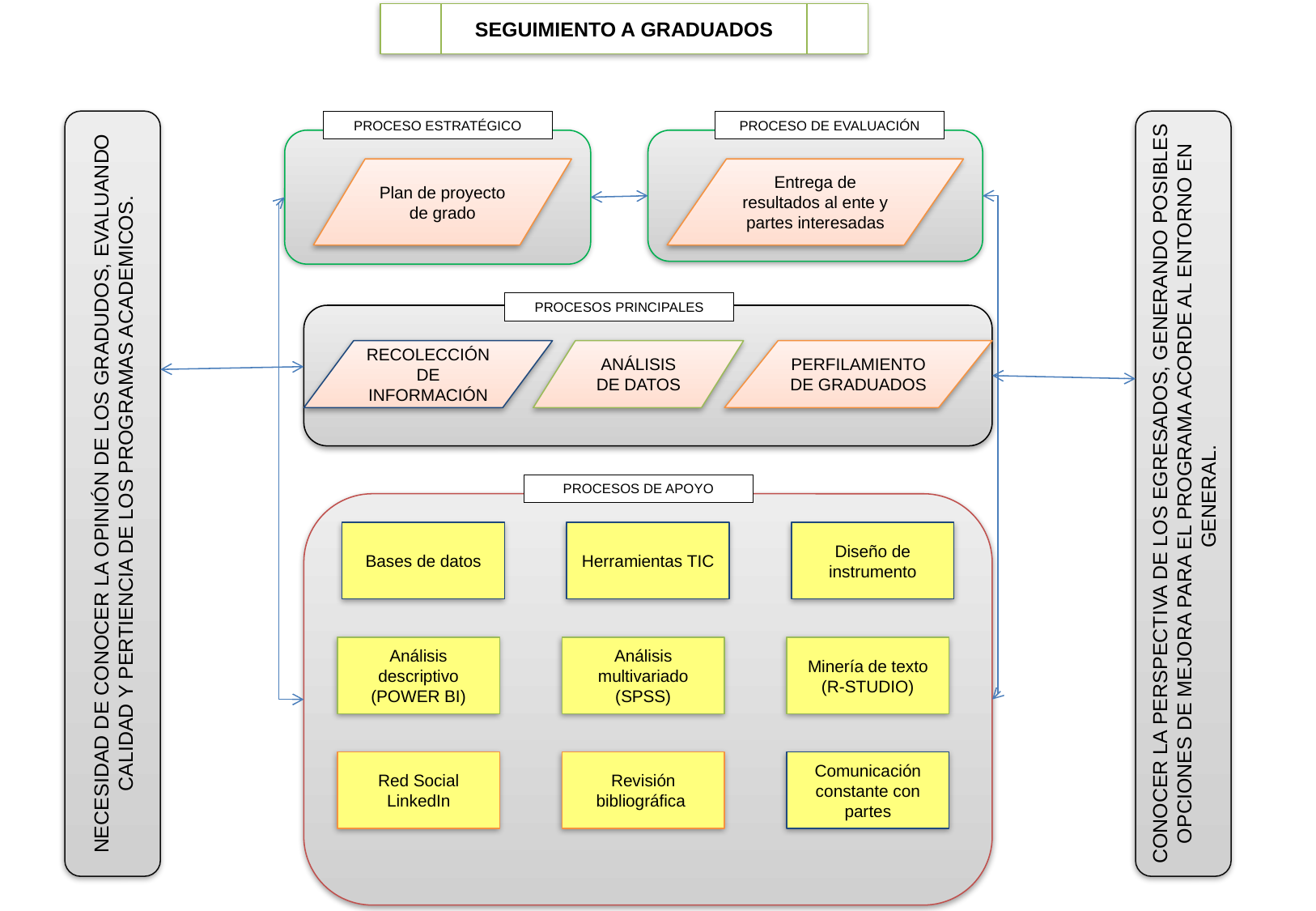

SEGUIMIENTO A GRADUADOS
NECESIDAD DE CONOCER LA OPINIÓN DE LOS GRADUDOS, EVALUANDO CALIDAD Y PERTIENCIA DE LOS PROGRAMAS ACADEMICOS.
PROCESO ESTRATÉGICO
PROCESO DE EVALUACIÓN
CONOCER LA PERSPECTIVA DE LOS EGRESADOS, GENERANDO POSIBLES OPCIONES DE MEJORA PARA EL PROGRAMA ACORDE AL ENTORNO EN GENERAL.

Plan de proyecto de grado
Entrega de resultados al ente y partes interesadas
PROCESOS PRINCIPALES

RECOLECCIÓN DE INFORMACIÓN
ANÁLISIS DE DATOS
PERFILAMIENTO DE GRADUADOS
PROCESOS DE APOYO

Bases de datos
Herramientas TIC
Diseño de instrumento
Análisis descriptivo (POWER BI)
Análisis multivariado (SPSS)
Minería de texto
(R-STUDIO)
Red Social LinkedIn
Revisión bibliográfica
Comunicación constante con partes